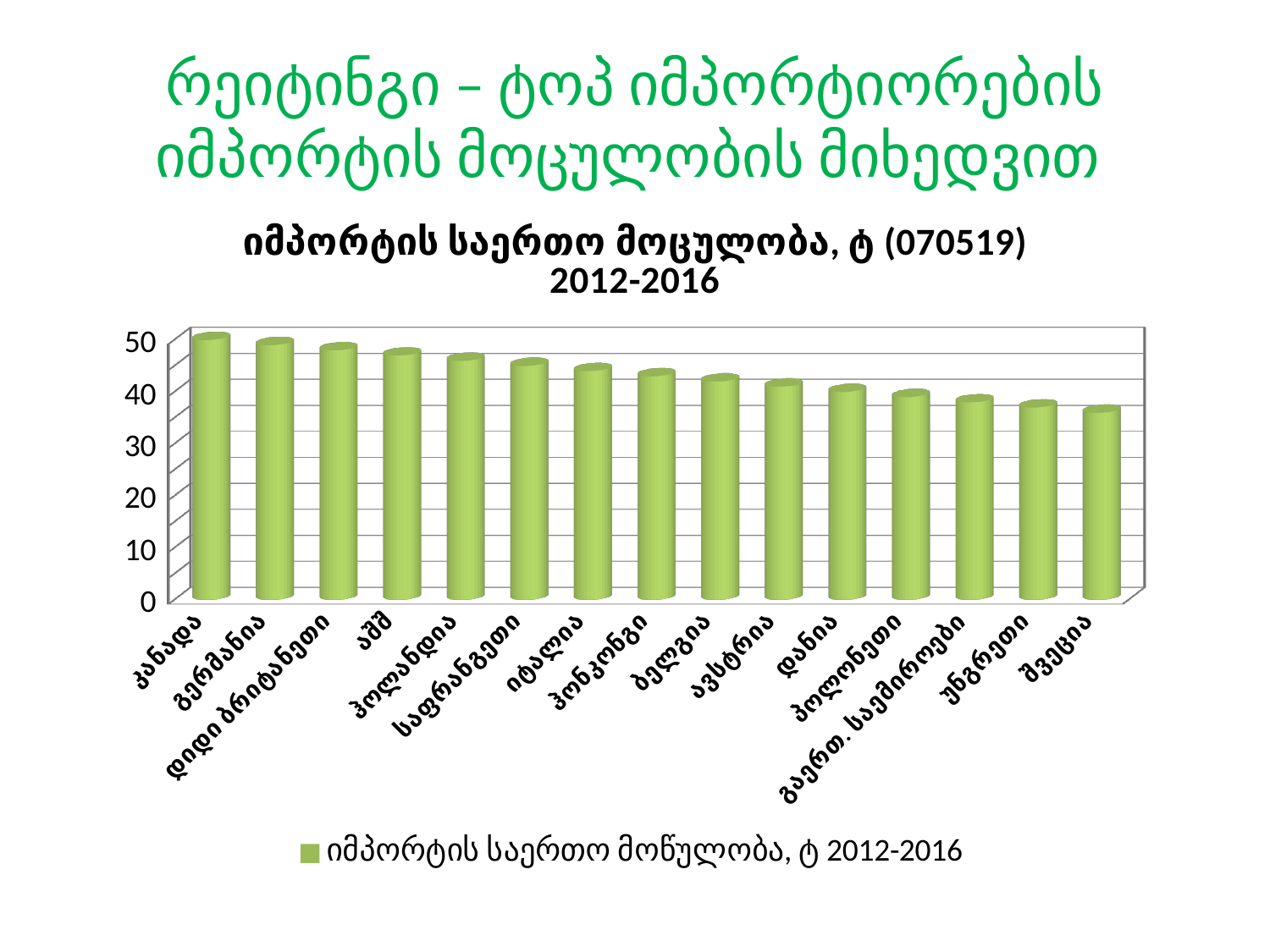

# რეიტინგი – ტოპ იმპორტიორების იმპორტის მოცულობის მიხედვით

[unsupported chart]